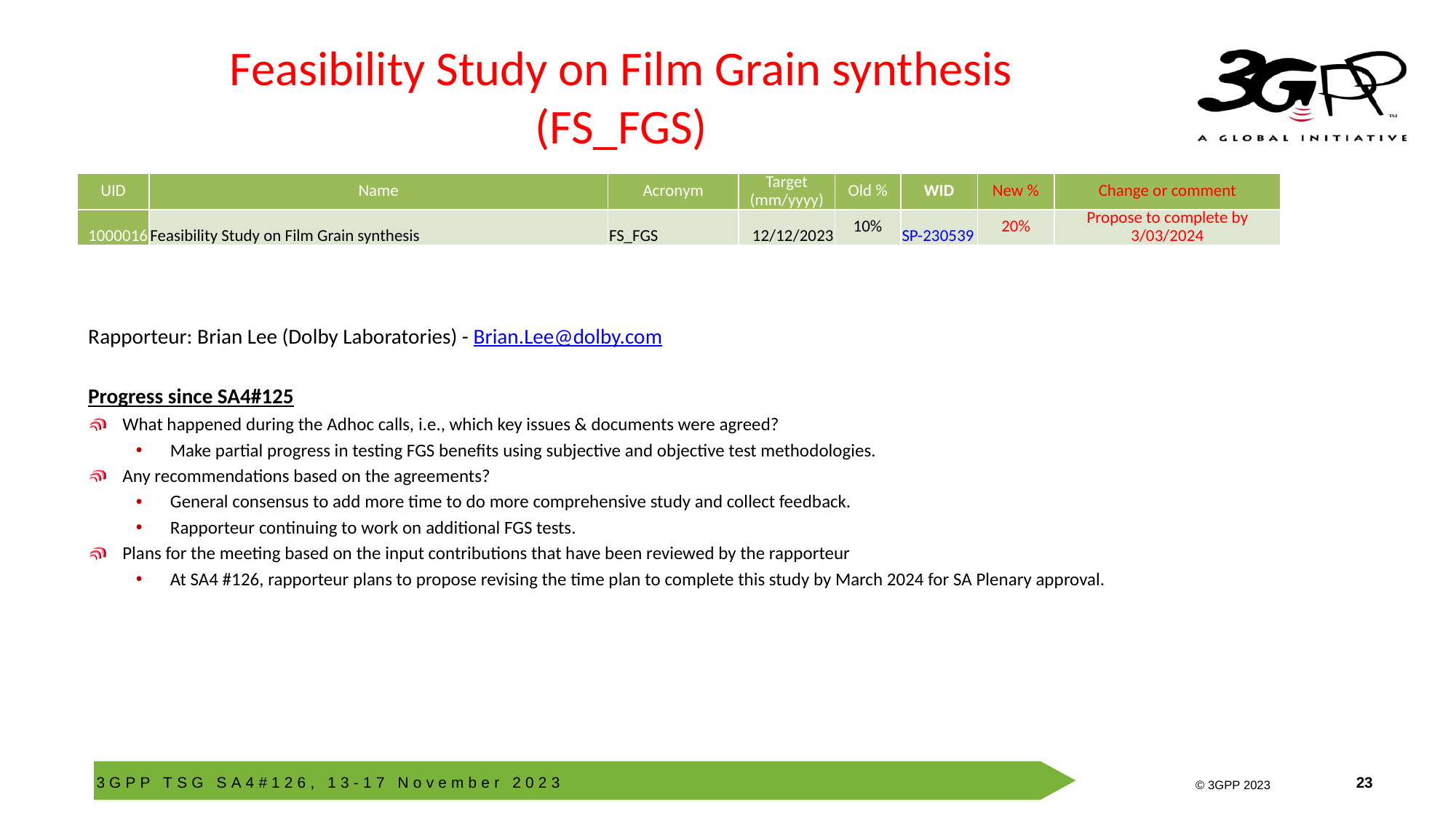

# Feasibility Study on Film Grain synthesis (FS_FGS)
| UID | Name | Acronym | Target (mm/yyyy) | Old % | WID | New % | Change or comment |
| --- | --- | --- | --- | --- | --- | --- | --- |
| 1000016 | Feasibility Study on Film Grain synthesis | FS\_FGS | 12/12/2023 | 10% | SP-230539 | 20% | Propose to complete by 3/03/2024 |
Rapporteur: Brian Lee (Dolby Laboratories) - Brian.Lee@dolby.com

Progress since SA4#125
What happened during the Adhoc calls, i.e., which key issues & documents were agreed?
Make partial progress in testing FGS benefits using subjective and objective test methodologies.
Any recommendations based on the agreements?
General consensus to add more time to do more comprehensive study and collect feedback.
Rapporteur continuing to work on additional FGS tests.
Plans for the meeting based on the input contributions that have been reviewed by the rapporteur
At SA4 #126, rapporteur plans to propose revising the time plan to complete this study by March 2024 for SA Plenary approval.